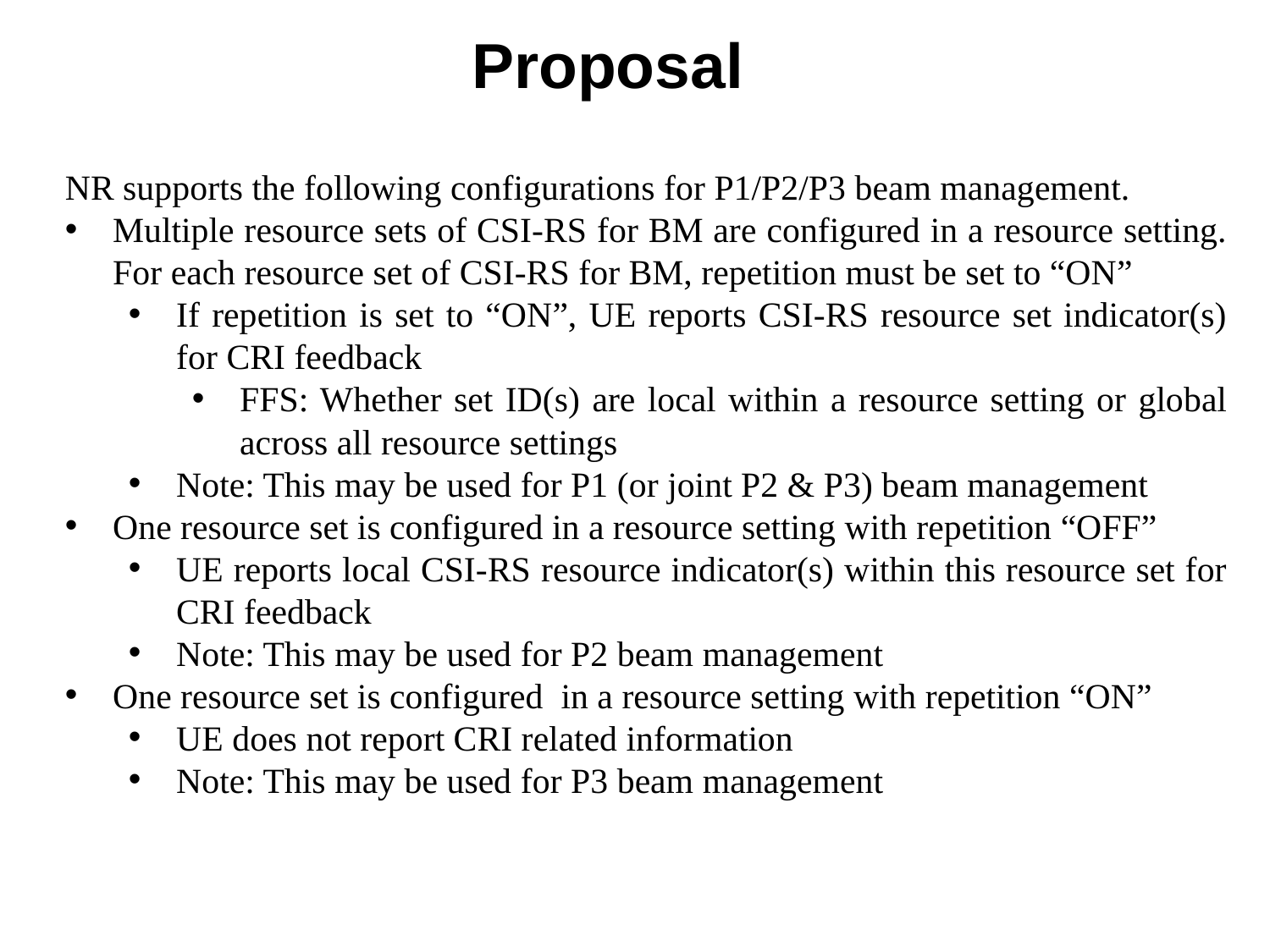

# Proposal
NR supports the following configurations for P1/P2/P3 beam management.
Multiple resource sets of CSI-RS for BM are configured in a resource setting. For each resource set of CSI-RS for BM, repetition must be set to “ON”
If repetition is set to “ON”, UE reports CSI-RS resource set indicator(s) for CRI feedback
FFS: Whether set ID(s) are local within a resource setting or global across all resource settings
Note: This may be used for P1 (or joint P2 & P3) beam management
One resource set is configured in a resource setting with repetition “OFF”
UE reports local CSI-RS resource indicator(s) within this resource set for CRI feedback
Note: This may be used for P2 beam management
One resource set is configured  in a resource setting with repetition “ON”
UE does not report CRI related information
Note: This may be used for P3 beam management